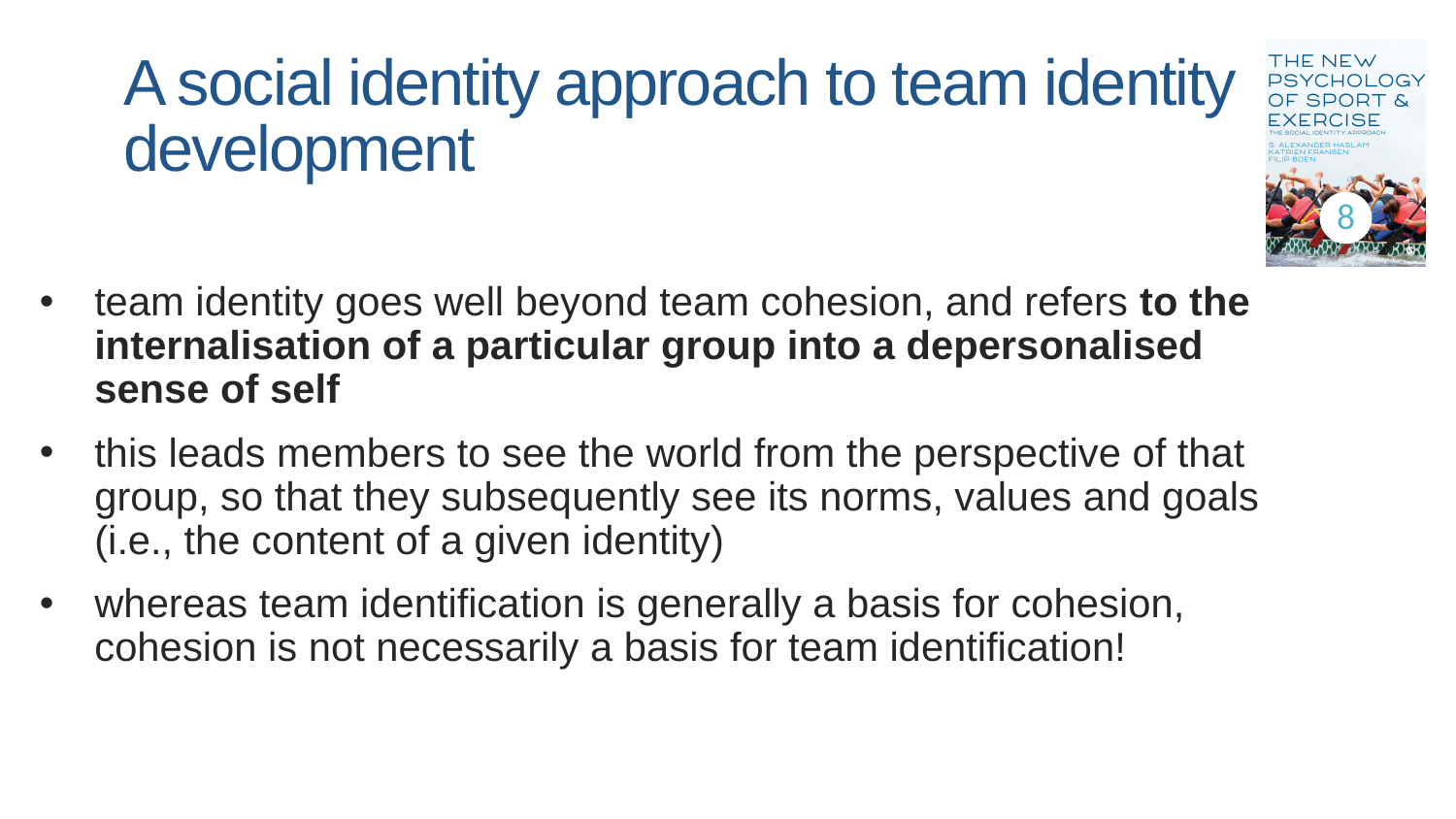

# A social identity approach to team identity development
8
team identity goes well beyond team cohesion, and refers to the internalisation of a particular group into a depersonalised sense of self
this leads members to see the world from the perspective of that group, so that they subsequently see its norms, values and goals (i.e., the content of a given identity)
whereas team identification is generally a basis for cohesion, cohesion is not necessarily a basis for team identification!